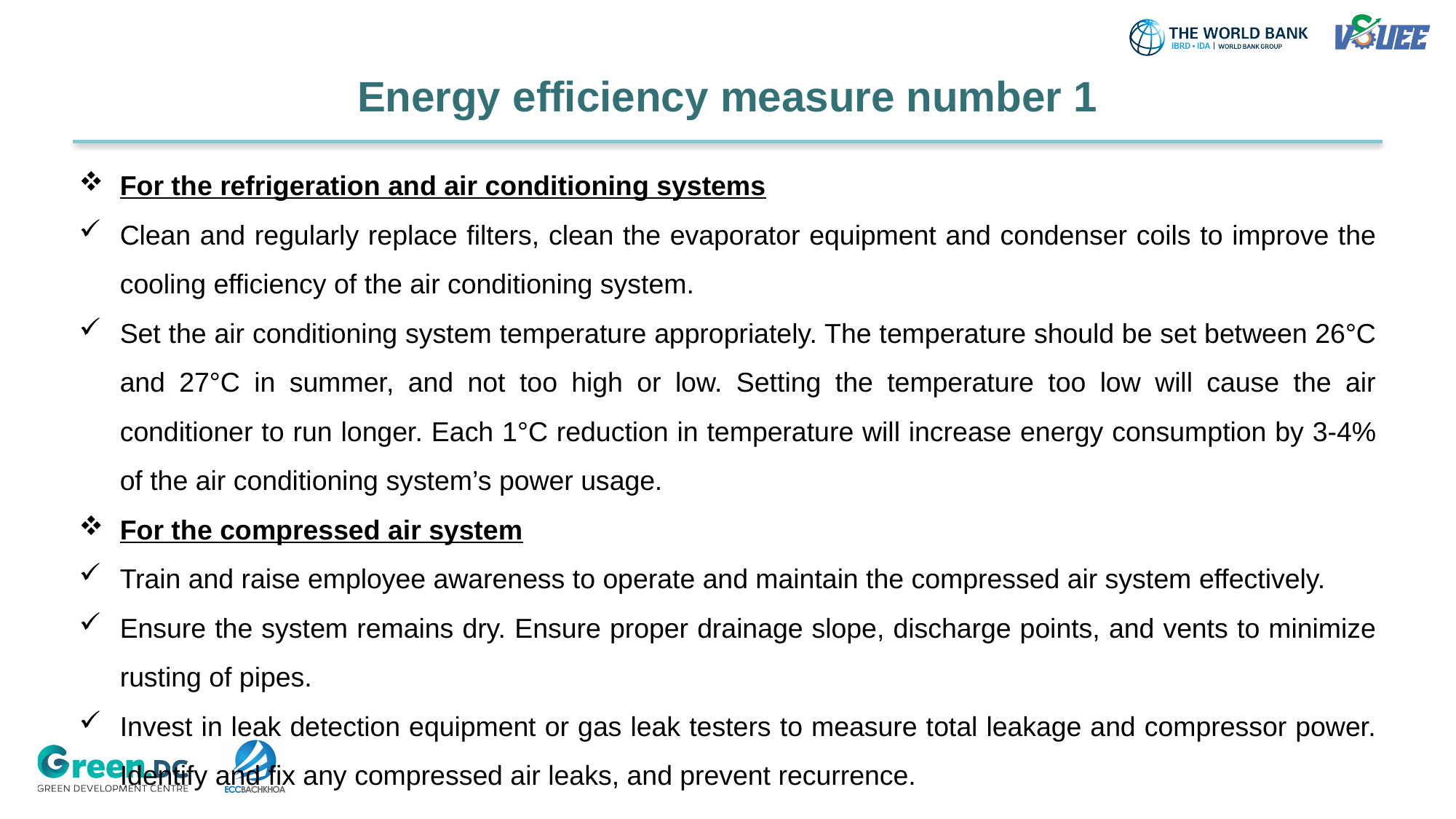

# Energy efficiency measure number 1
For the refrigeration and air conditioning systems
Clean and regularly replace filters, clean the evaporator equipment and condenser coils to improve the cooling efficiency of the air conditioning system.
Set the air conditioning system temperature appropriately. The temperature should be set between 26°C and 27°C in summer, and not too high or low. Setting the temperature too low will cause the air conditioner to run longer. Each 1°C reduction in temperature will increase energy consumption by 3-4% of the air conditioning system’s power usage.
For the compressed air system
Train and raise employee awareness to operate and maintain the compressed air system effectively.
Ensure the system remains dry. Ensure proper drainage slope, discharge points, and vents to minimize rusting of pipes.
Invest in leak detection equipment or gas leak testers to measure total leakage and compressor power. Identify and fix any compressed air leaks, and prevent recurrence.